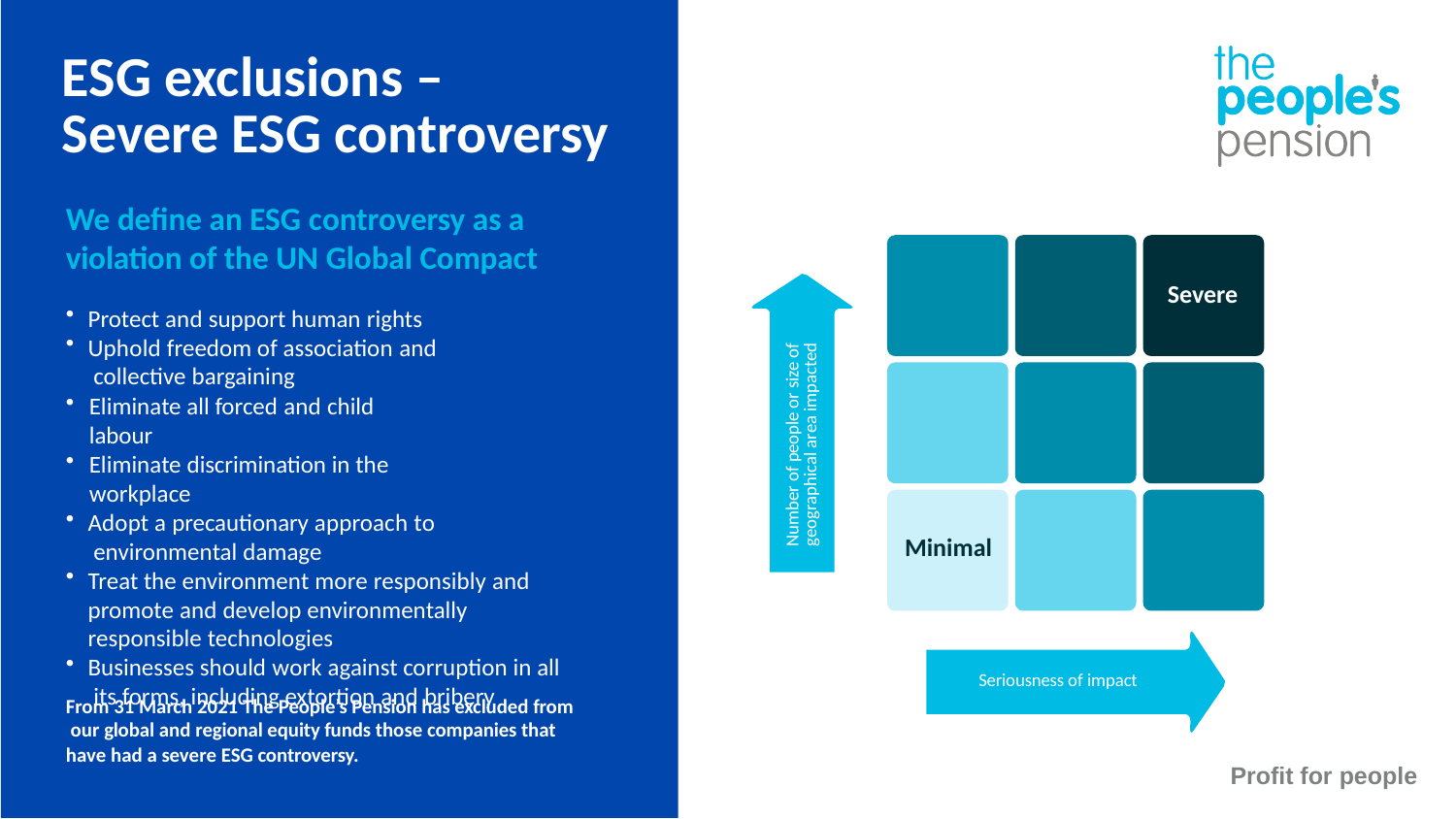

# ESG exclusions –  Severe ESG controversy
We deﬁne an ESG controversy as a  violation of the UN Global Compact
Protect and support human rights
Uphold freedom of association and  collective bargaining
Eliminate all forced and child labour
Eliminate discrimination in the workplace
Adopt a precautionary approach to  environmental damage
Treat the environment more responsibly and  promote and develop environmentally  responsible technologies
Businesses should work against corruption in all  its forms, including extortion and bribery

Severe
Number of people or size of  geographical area impacted

Minimal

Seriousness of impact
From 31 March 2021 The People’s Pension has excluded from  our global and regional equity funds those companies that  have had a severe ESG controversy.
Profit for people